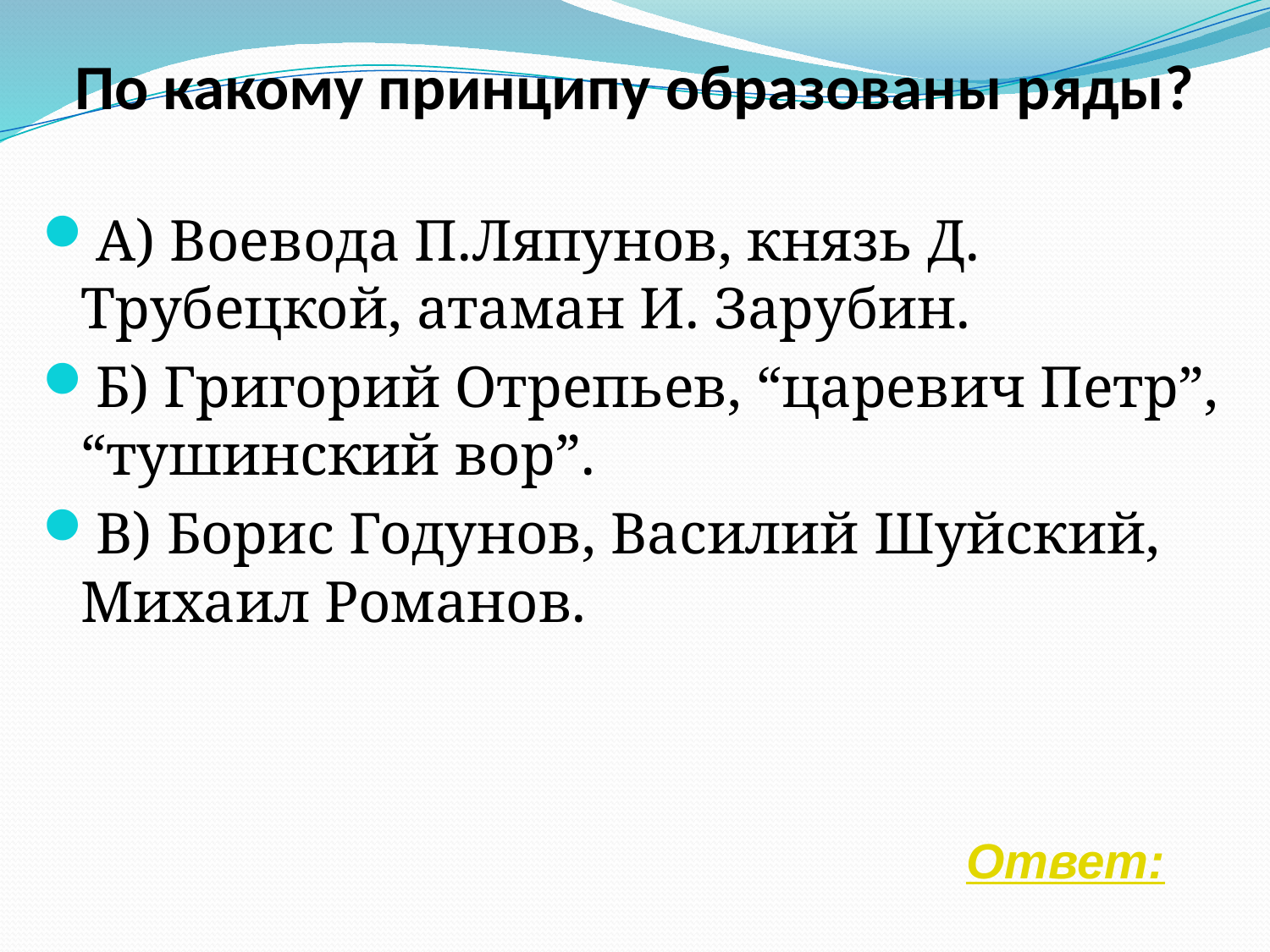

# По какому принципу образованы ряды?
А) Воевода П.Ляпунов, князь Д. Трубецкой, атаман И. Зарубин.
Б) Григорий Отрепьев, “царевич Петр”, “тушинский вор”.
В) Борис Годунов, Василий Шуйский, Михаил Романов.

Ответ: